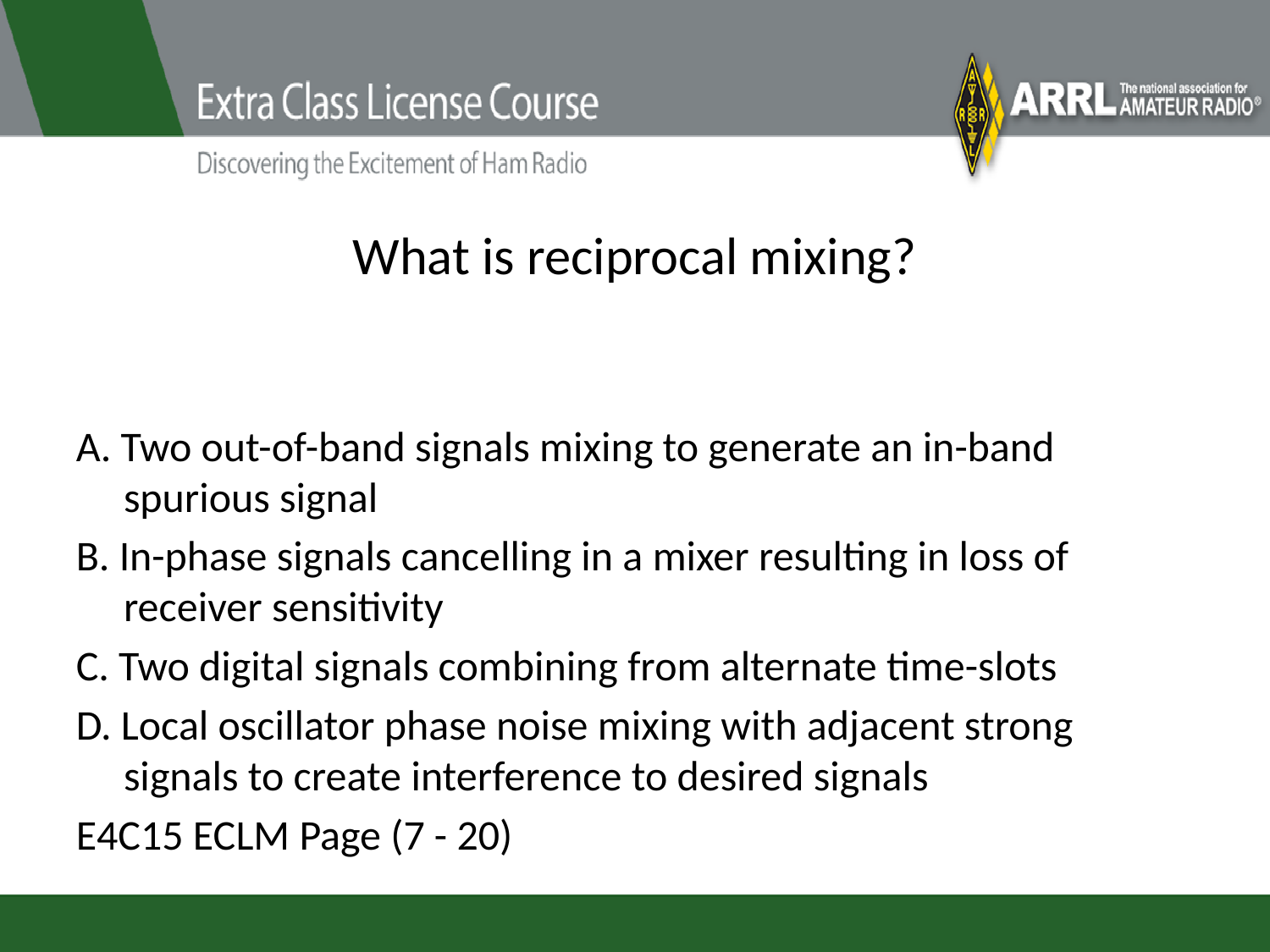

# What is reciprocal mixing?
A. Two out-of-band signals mixing to generate an in-band spurious signal
B. In-phase signals cancelling in a mixer resulting in loss of receiver sensitivity
C. Two digital signals combining from alternate time-slots
D. Local oscillator phase noise mixing with adjacent strong signals to create interference to desired signals
E4C15 ECLM Page (7 - 20)